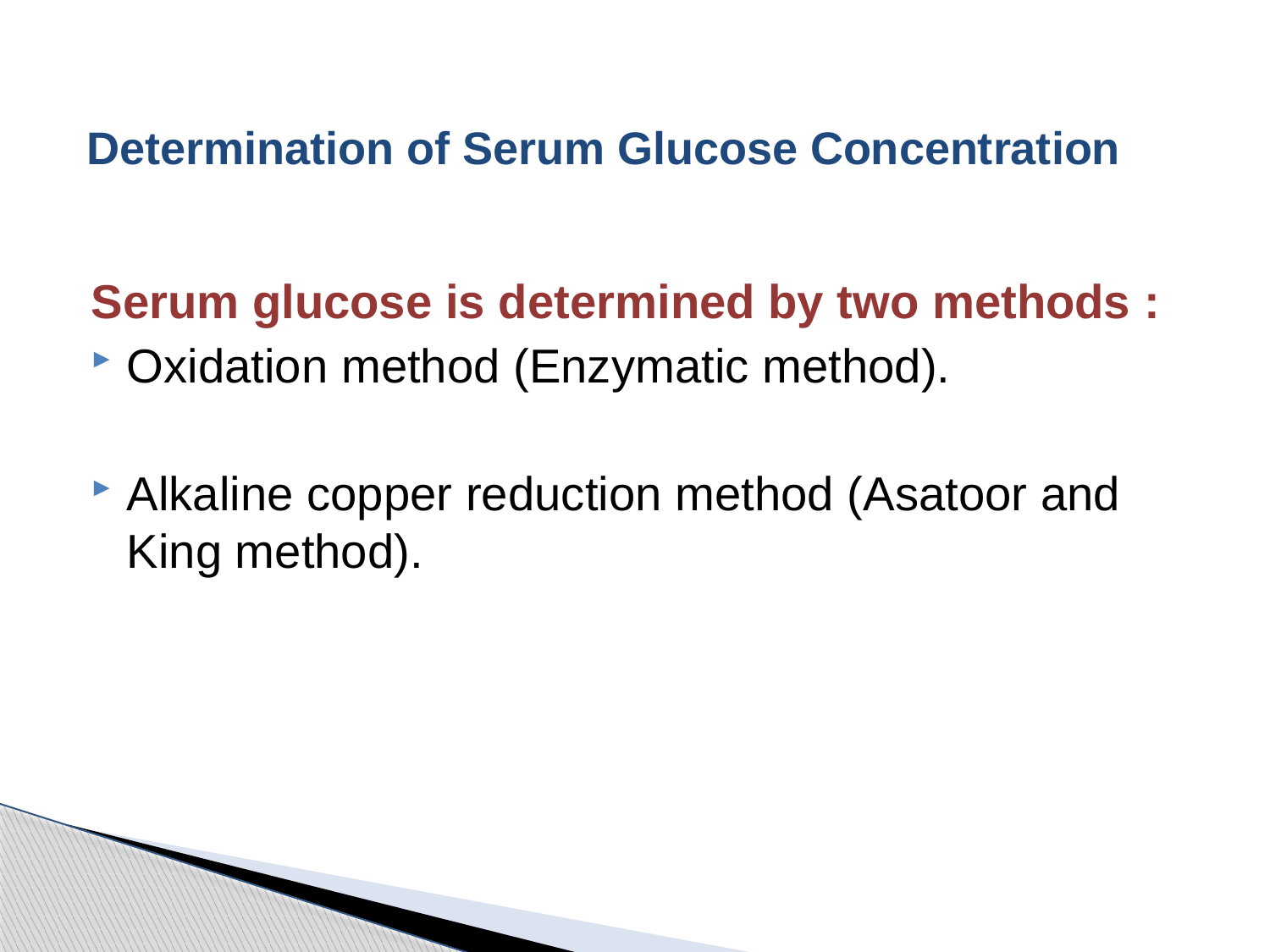

# Determination of Serum Glucose Concentration
Serum glucose is determined by two methods :
Oxidation method (Enzymatic method).

Alkaline copper reduction method (Asatoor and King method).